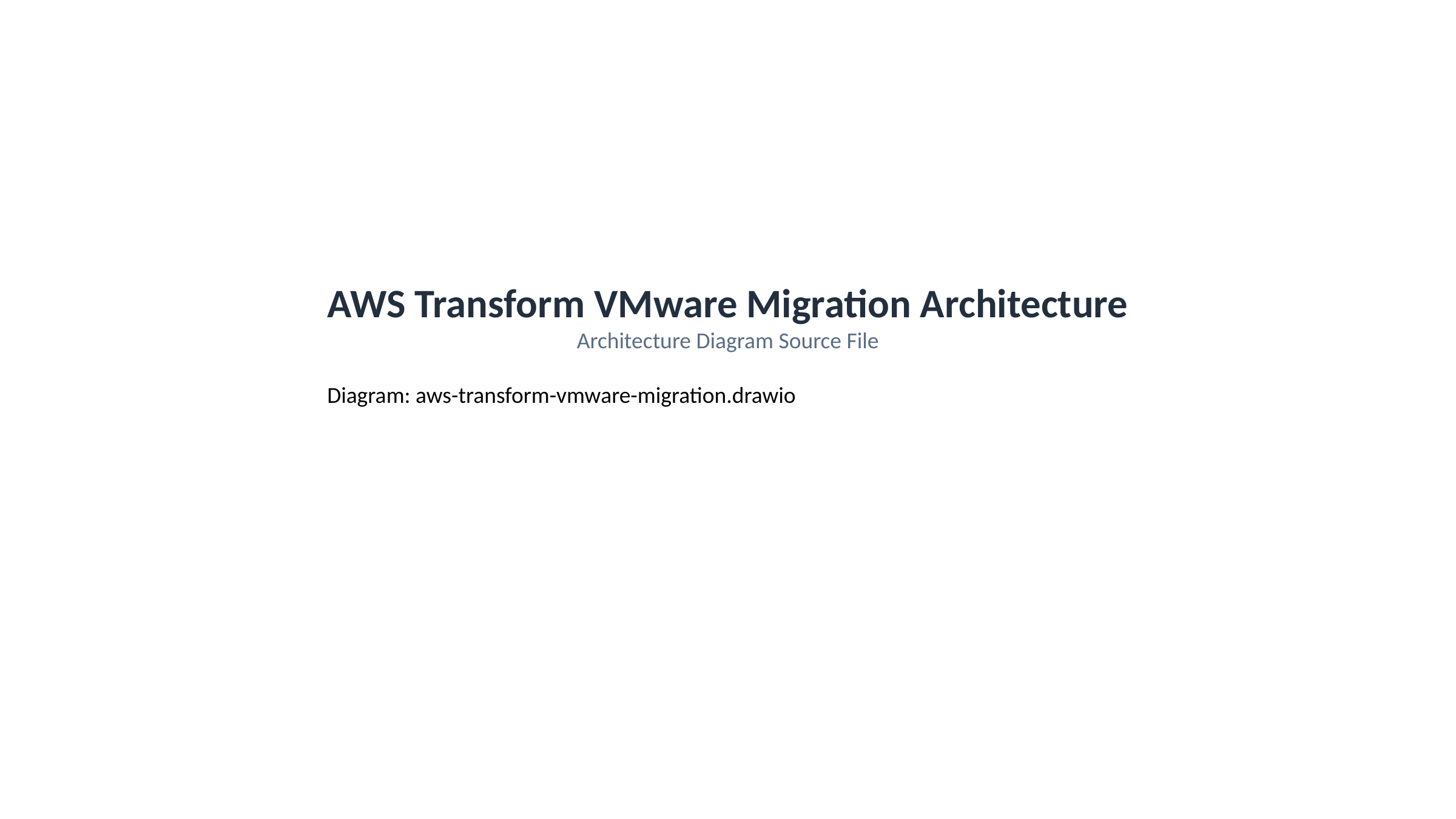

AWS Transform VMware Migration Architecture
Architecture Diagram Source File
Diagram: aws-transform-vmware-migration.drawio